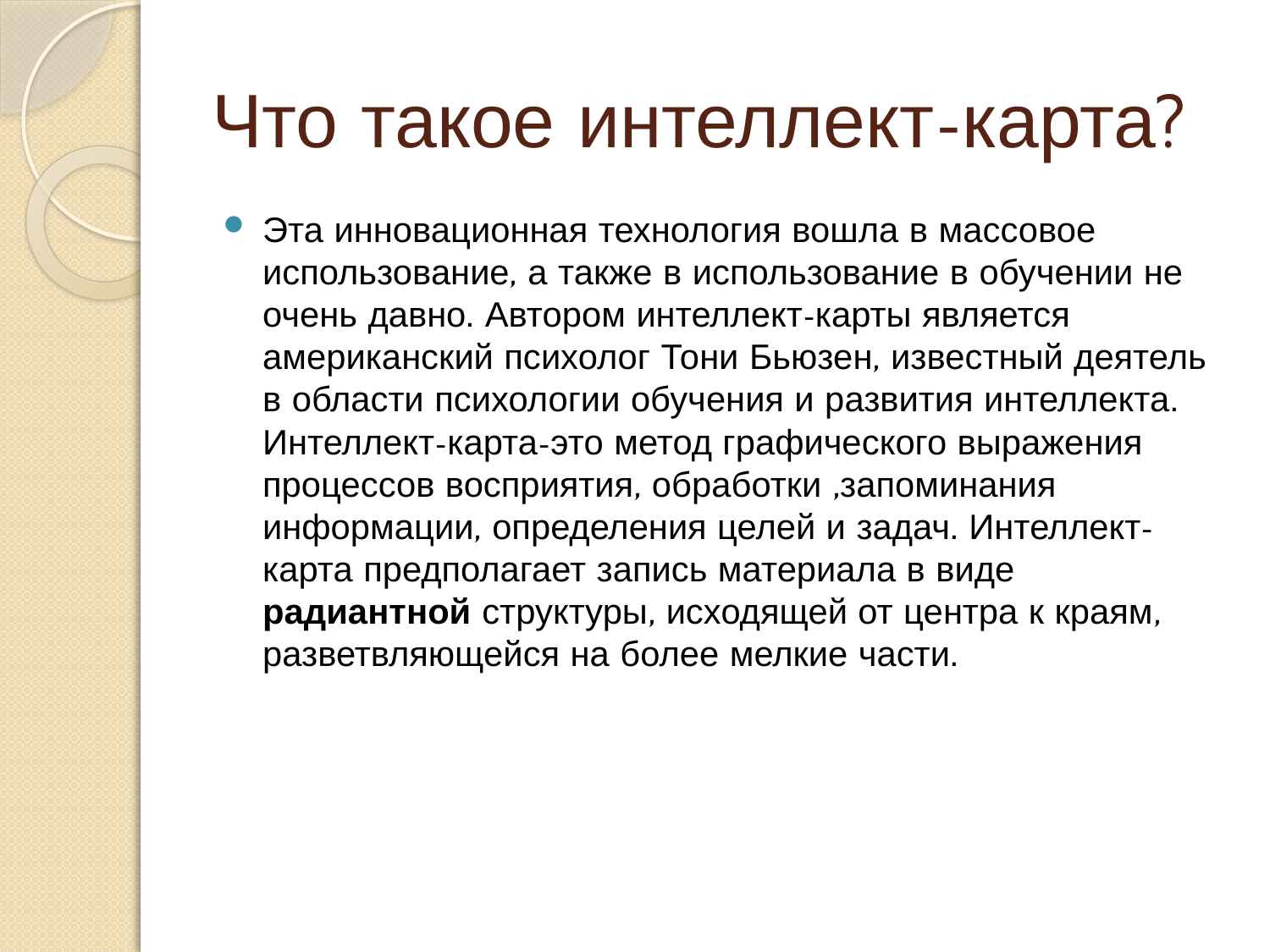

# Что такое интеллект-карта?
Эта инновационная технология вошла в массовое использование, а также в использование в обучении не очень давно. Автором интеллект-карты является американский психолог Тони Бьюзен, известный деятель в области психологии обучения и развития интеллекта. Интеллект-карта-это метод графического выражения процессов восприятия, обработки ,запоминания информации, определения целей и задач. Интеллект-карта предполагает запись материала в виде радиантной структуры, исходящей от центра к краям, разветвляющейся на более мелкие части.